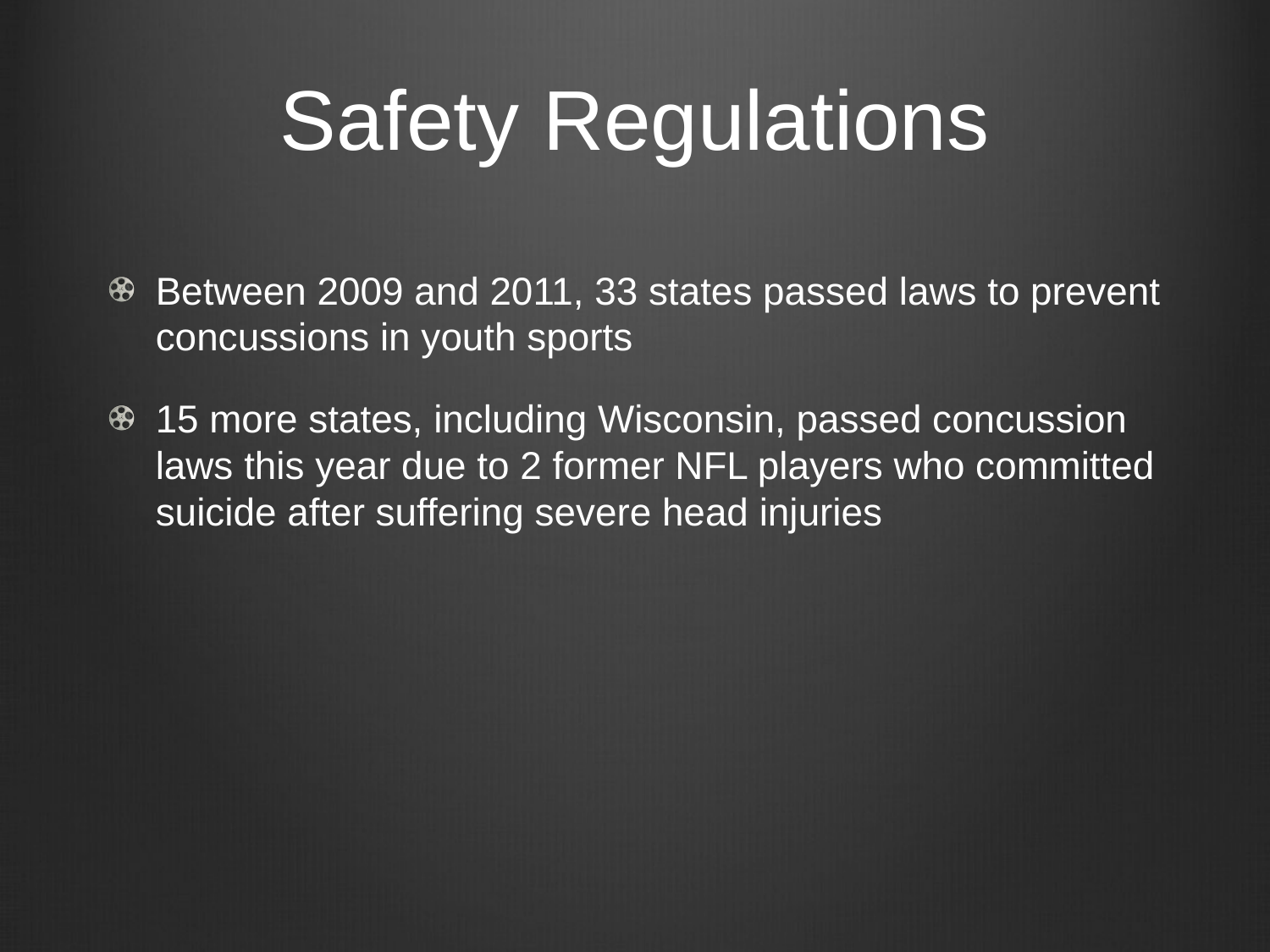

# Safety Regulations
Between 2009 and 2011, 33 states passed laws to prevent concussions in youth sports
15 more states, including Wisconsin, passed concussion laws this year due to 2 former NFL players who committed suicide after suffering severe head injuries